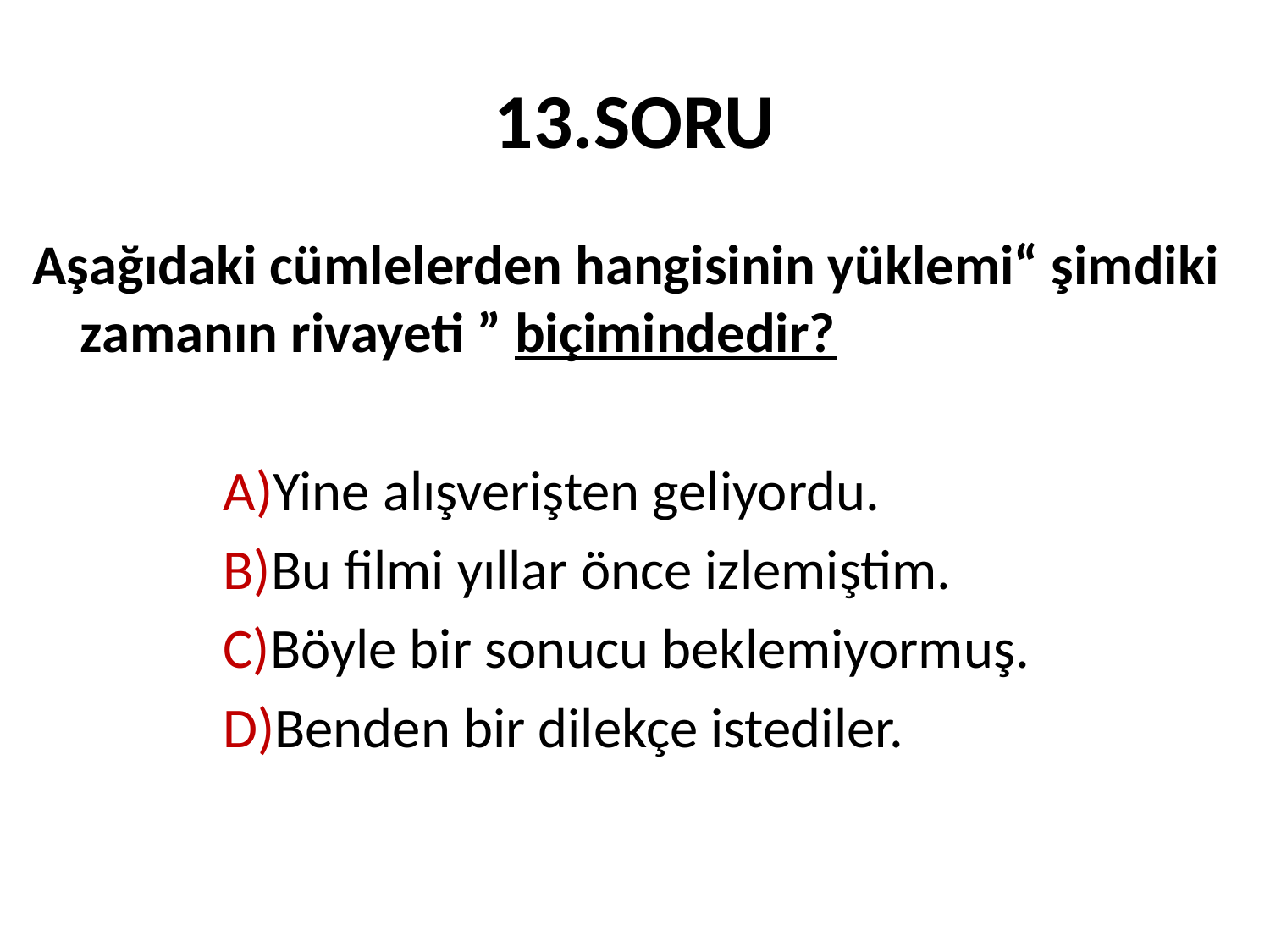

# 13.SORU
Aşağıdaki cümlelerden hangisinin yüklemi“ şimdiki zamanın rivayeti ” biçimindedir?

               A)Yine alışverişten geliyordu.
               B)Bu filmi yıllar önce izlemiştim.
               C)Böyle bir sonucu beklemiyormuş.
               D)Benden bir dilekçe istediler.